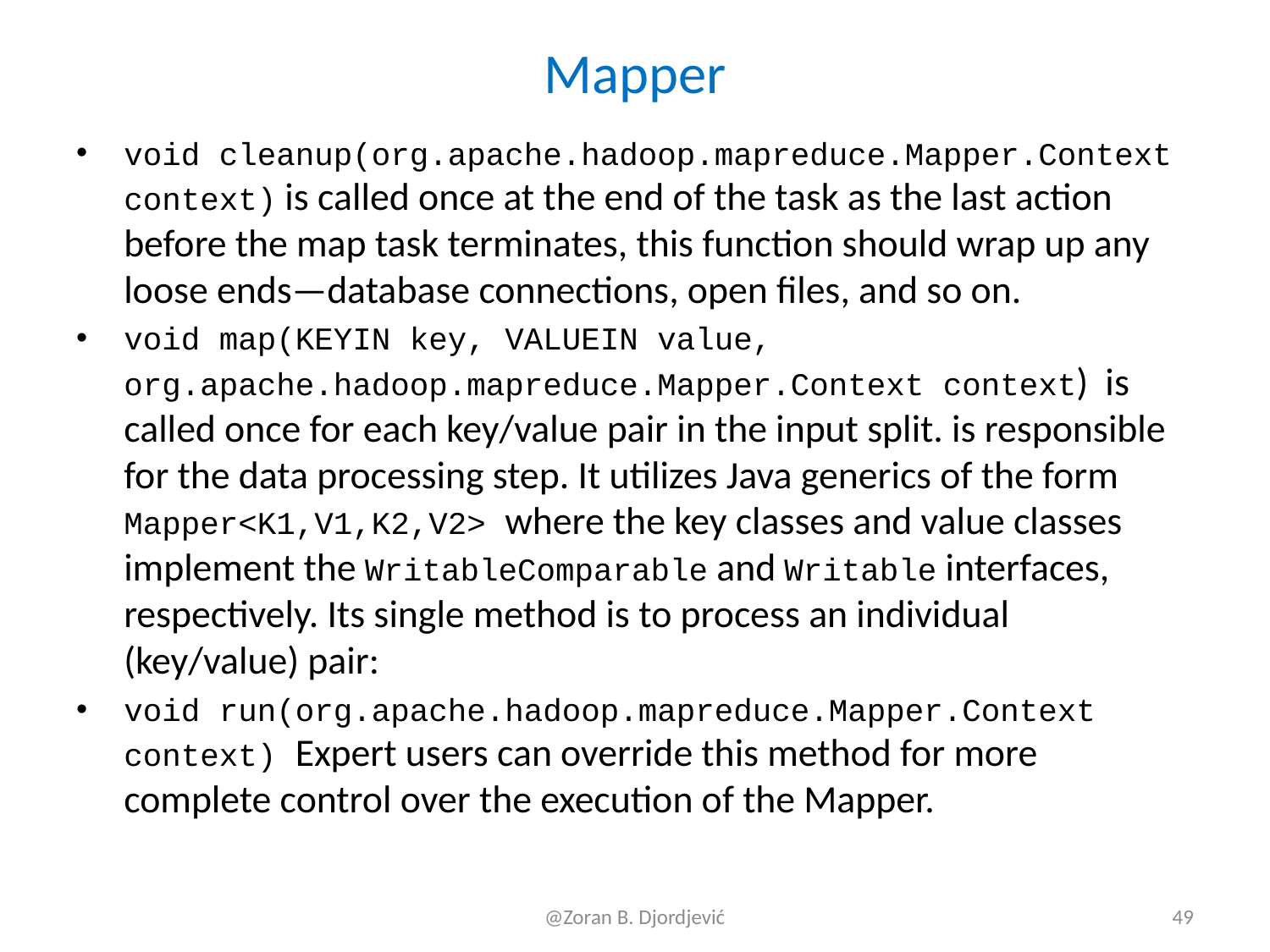

# Mapper
void cleanup(org.apache.hadoop.mapreduce.Mapper.Context context) is called once at the end of the task as the last action before the map task terminates, this function should wrap up any loose ends—database connections, open files, and so on.
void map(KEYIN key, VALUEIN value, org.apache.hadoop.mapreduce.Mapper.Context context)  is called once for each key/value pair in the input split. is responsible for the data processing step. It utilizes Java generics of the form Mapper<K1,V1,K2,V2> where the key classes and value classes implement the WritableComparable and Writable interfaces, respectively. Its single method is to process an individual (key/value) pair:
void run(org.apache.hadoop.mapreduce.Mapper.Context context) Expert users can override this method for more complete control over the execution of the Mapper.
@Zoran B. Djordjević
49